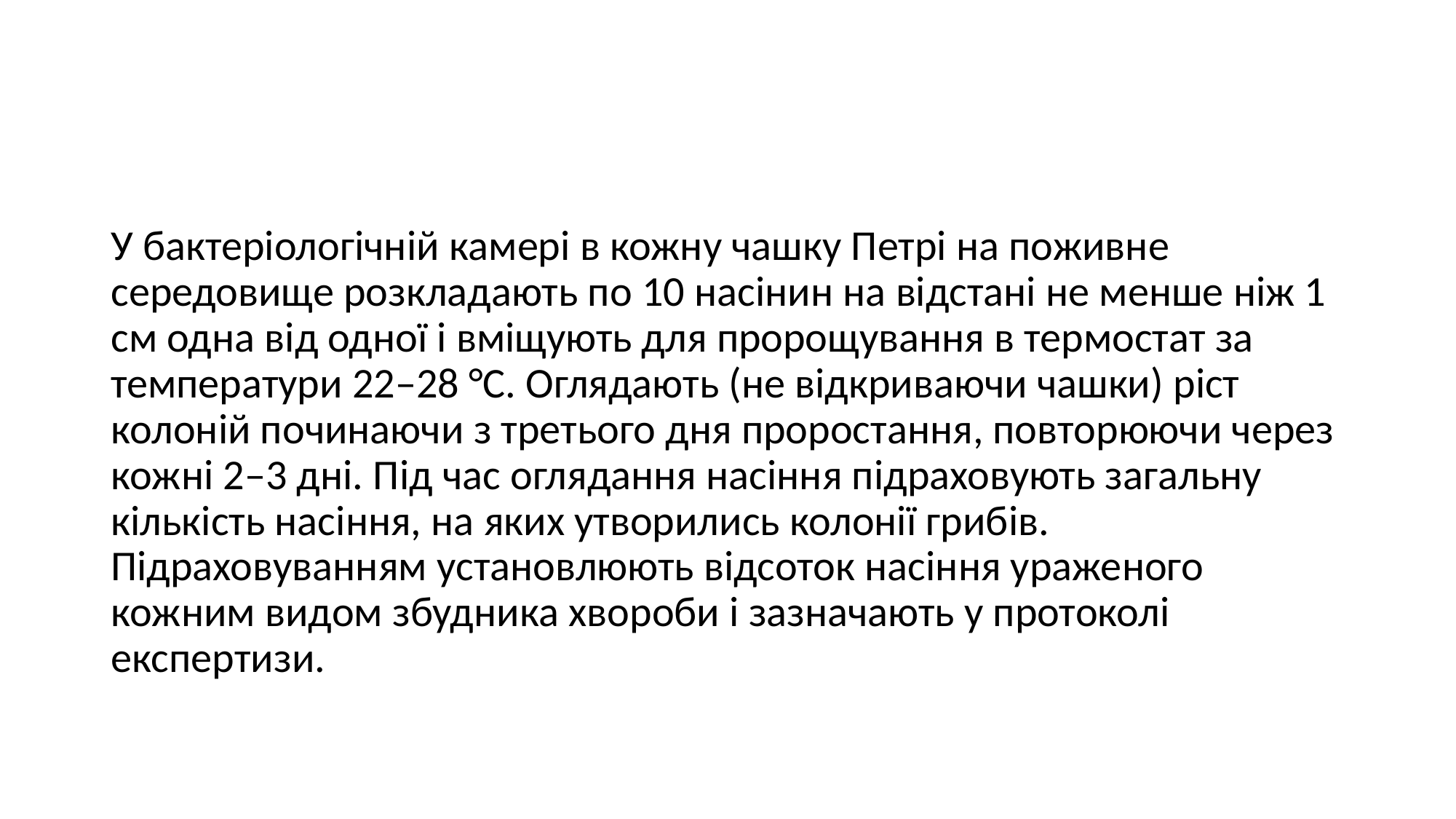

#
У бактеріологічній камері в кожну чашку Петрі на поживне середовище розкладають по 10 насінин на відстані не менше ніж 1 см одна від одної і вміщують для пророщування в термостат за температури 22–28 °С. Оглядають (не відкриваючи чашки) ріст колоній починаючи з третього дня проростання, повторюючи через кожні 2–3 дні. Під час оглядання насіння підраховують загальну кількість насіння, на яких утворились колонії грибів. Підраховуванням установлюють відсоток насіння ураженого кожним видом збудника хвороби і зазначають у протоколі експертизи.